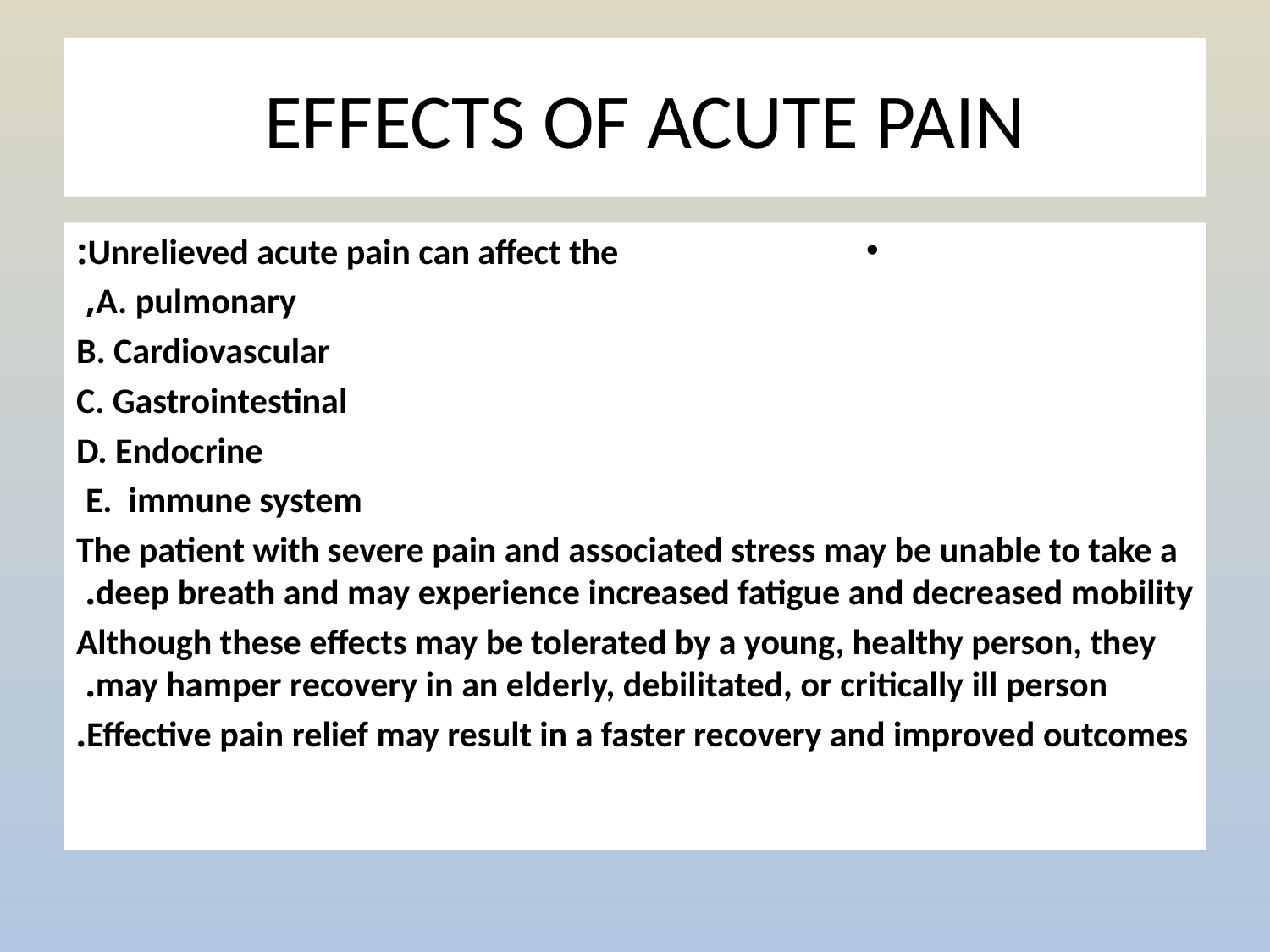

# EFFECTS OF ACUTE PAIN
Unrelieved acute pain can affect the:
A. pulmonary,
B. Cardiovascular
C. Gastrointestinal
D. Endocrine
E.  immune system
The patient with severe pain and associated stress may be unable to take a deep breath and may experience increased fatigue and decreased mobility.
Although these effects may be tolerated by a young, healthy person, they may hamper recovery in an elderly, debilitated, or critically ill person.
Effective pain relief may result in a faster recovery and improved outcomes.